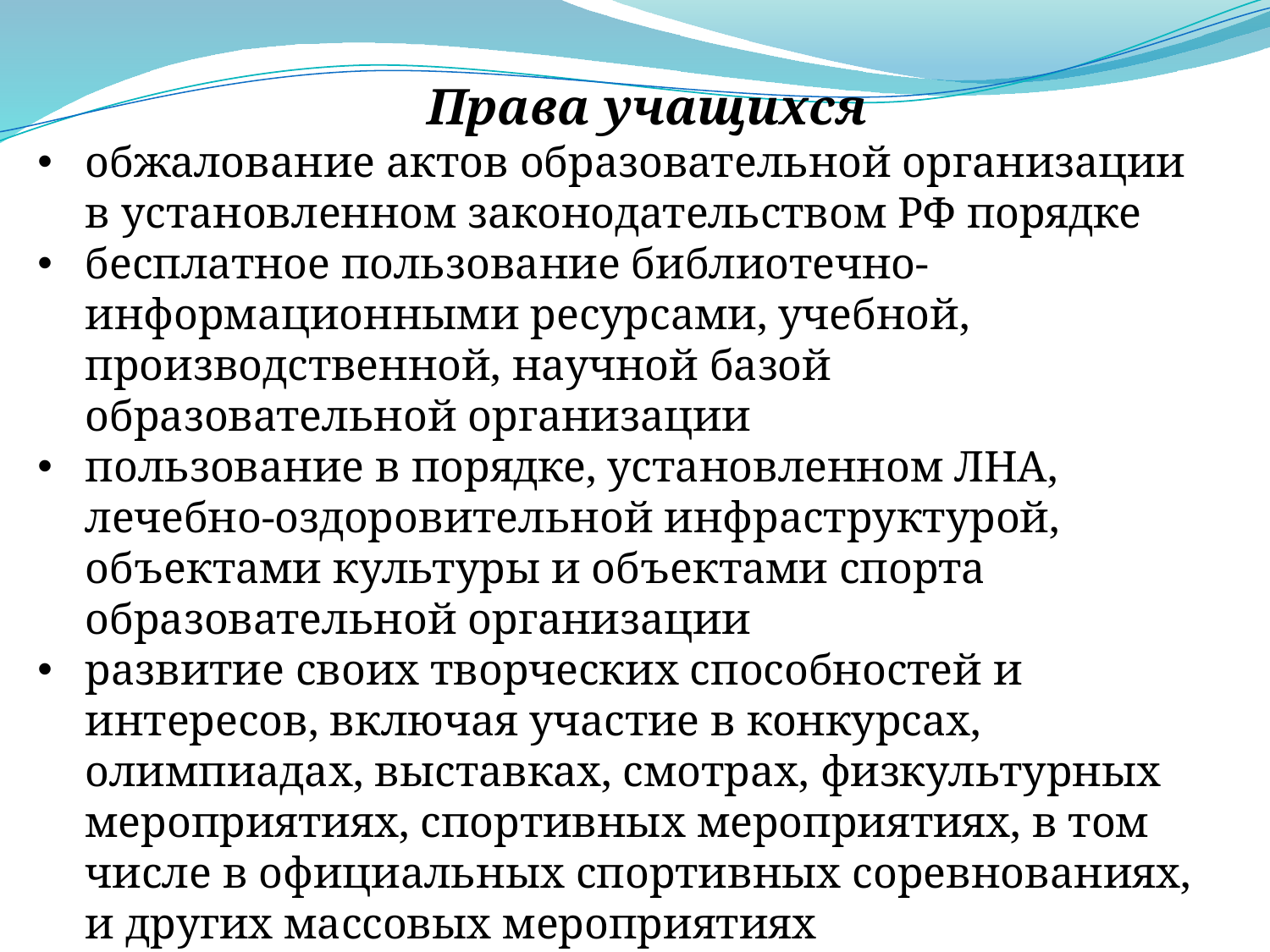

Права учащихся
обжалование актов образовательной организации в установленном законодательством РФ порядке
бесплатное пользование библиотечно-информационными ресурсами, учебной, производственной, научной базой образовательной организации
пользование в порядке, установленном ЛНА, лечебно-оздоровительной инфраструктурой, объектами культуры и объектами спорта образовательной организации
развитие своих творческих способностей и интересов, включая участие в конкурсах, олимпиадах, выставках, смотрах, физкультурных мероприятиях, спортивных мероприятиях, в том числе в официальных спортивных соревнованиях, и других массовых мероприятиях